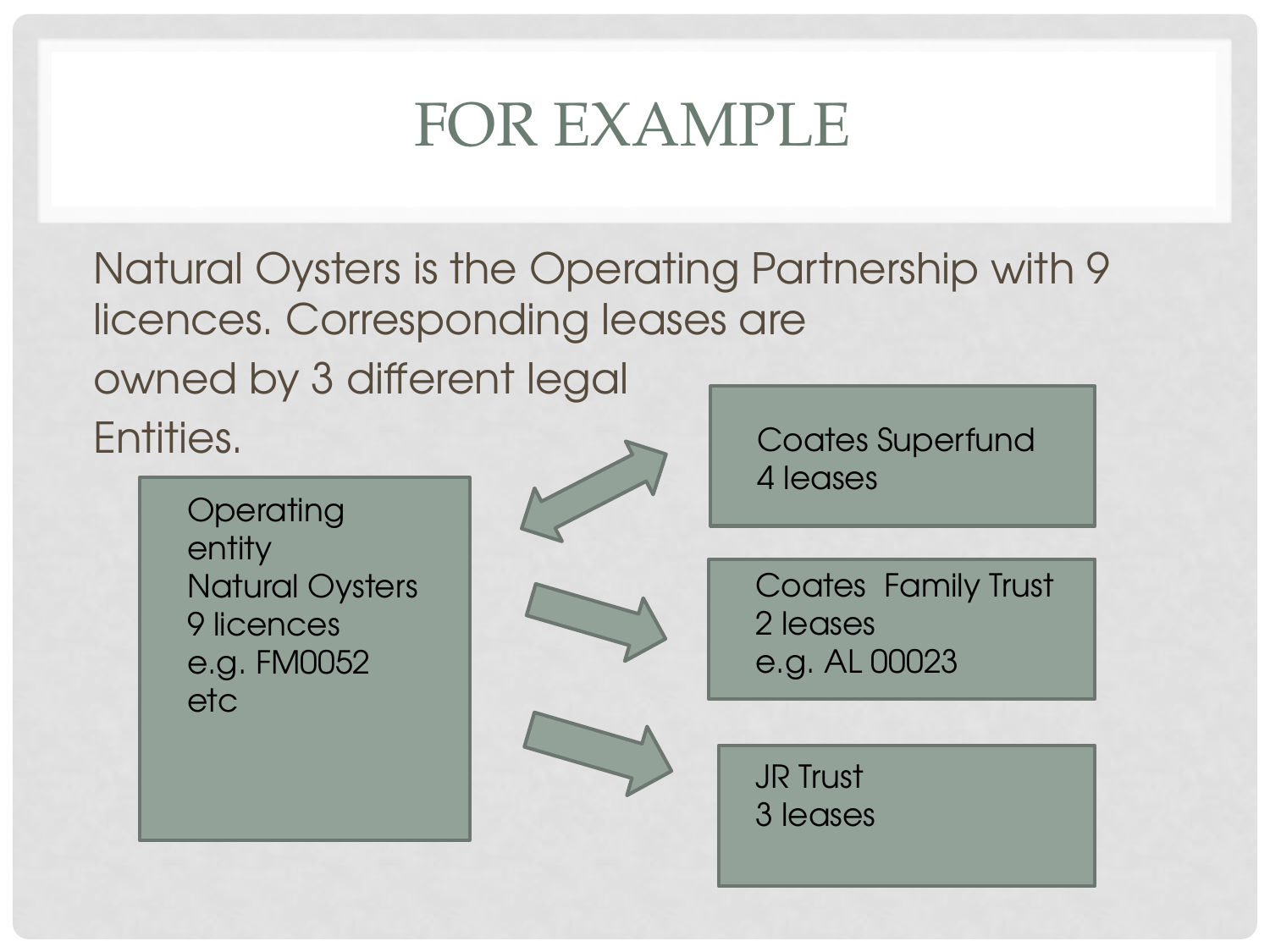

# For example
Natural Oysters is the Operating Partnership with 9 licences. Corresponding leases are
owned by 3 different legal
Entities.

Coates Superfund
4 leases

Operating entity
Natural Oysters
9 licences
e.g. FM0052 etc

Coates  Family Trust
2 leases
e.g. AL 00023

JR Trust
3 leases